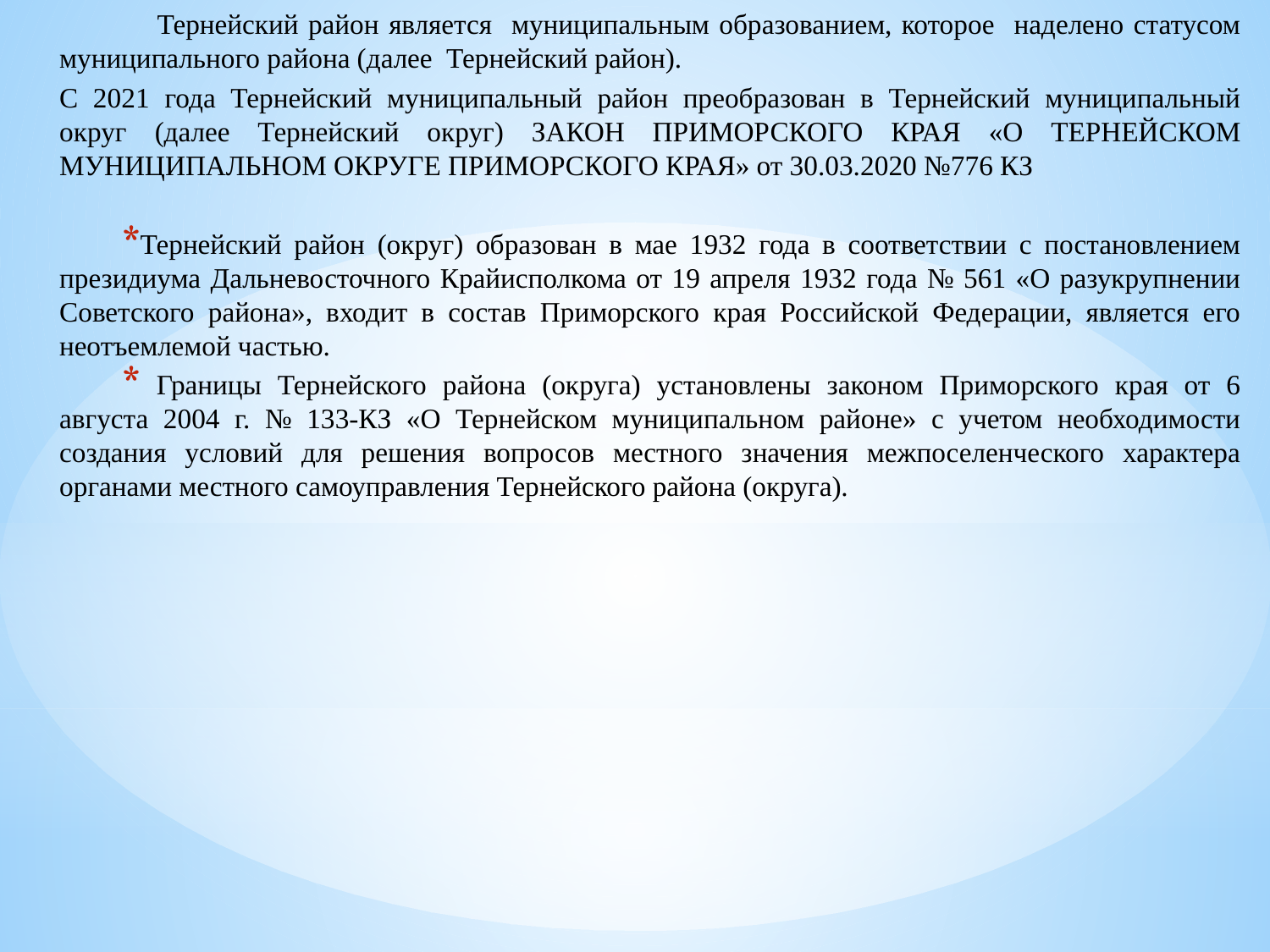

Тернейский район является  муниципальным образованием, которое  наделено статусом муниципального района (далее  Тернейский район).
С 2021 года Тернейский муниципальный район преобразован в Тернейский муниципальный округ (далее Тернейский округ) ЗАКОН ПРИМОРСКОГО КРАЯ «О ТЕРНЕЙСКОМ МУНИЦИПАЛЬНОМ ОКРУГЕ ПРИМОРСКОГО КРАЯ» от 30.03.2020 №776 КЗ

Тернейский район (округ) образован в мае 1932 года в соответствии с постановлением президиума Дальневосточного Крайисполкома от 19 апреля 1932 года № 561 «О разукрупнении Советского района», входит в состав Приморского края Российской Федерации, является его неотъемлемой частью.
 Границы Тернейского района (округа) установлены законом Приморского края от 6 августа 2004 г. № 133-КЗ «О Тернейском муниципальном районе» с учетом необходимости создания условий для решения вопросов местного значения межпоселенческого характера органами местного самоуправления Тернейского района (округа).

#